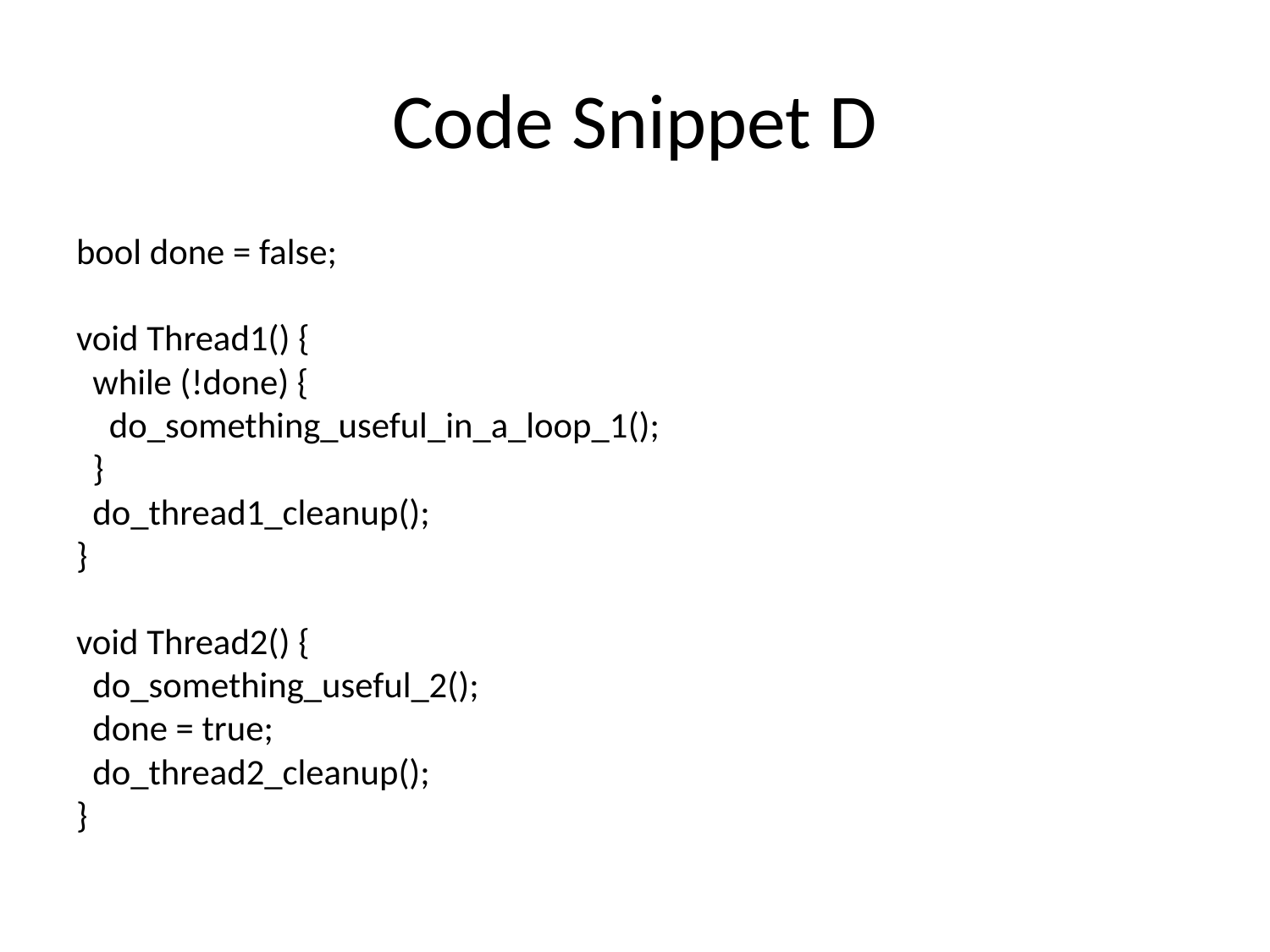

# Code Snippet D
bool done = false;
void Thread1() {
  while (!done) {
    do_something_useful_in_a_loop_1();
  }
  do_thread1_cleanup();
}
void Thread2() {
  do_something_useful_2();
  done = true;
  do_thread2_cleanup();
}